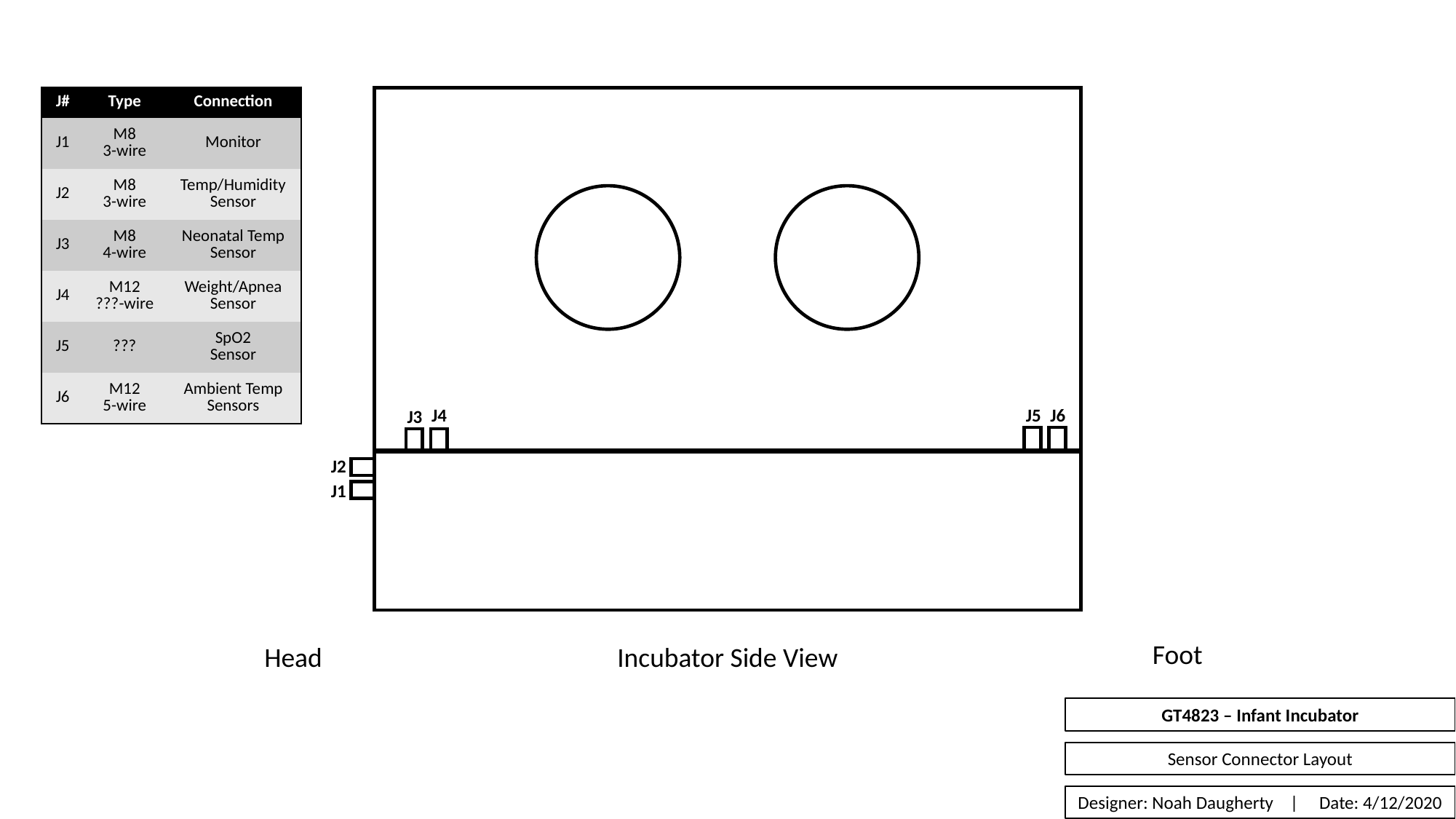

| J# | Type | Connection |
| --- | --- | --- |
| J1 | M8 3-wire | Monitor |
| J2 | M8 3-wire | Temp/Humidity Sensor |
| J3 | M8 4-wire | Neonatal Temp Sensor |
| J4 | M12 ???-wire | Weight/Apnea Sensor |
| J5 | ??? | SpO2 Sensor |
| J6 | M12 5-wire | Ambient Temp Sensors |

J4
J5
J6
J3

J2

J1

Foot
Head
Incubator Side View
GT4823 – Infant Incubator
Sensor Connector Layout
Designer: Noah Daugherty    |     Date: 4/12/2020